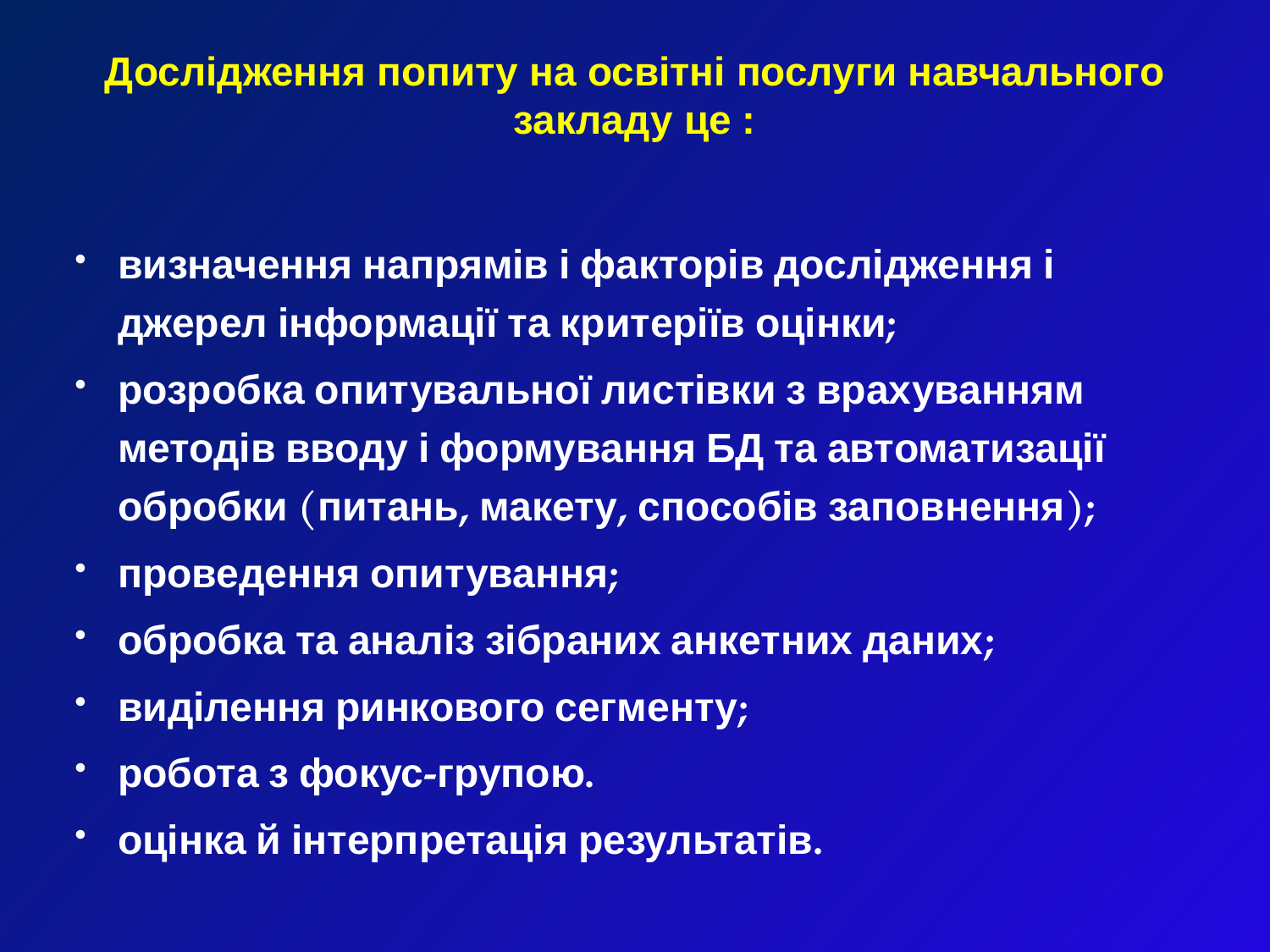

# Дослідження попиту на освітні послуги навчального закладу це :
визначення напрямів і факторів дослідження і джерел інформації та критеріїв оцінки;
розробка опитувальної листівки з врахуванням методів вводу і формування БД та автоматизації обробки (питань, макету, способів заповнення);
проведення опитування;
обробка та аналіз зібраних анкетних даних;
виділення ринкового сегменту;
робота з фокус-групою.
оцінка й інтерпретація результатів.